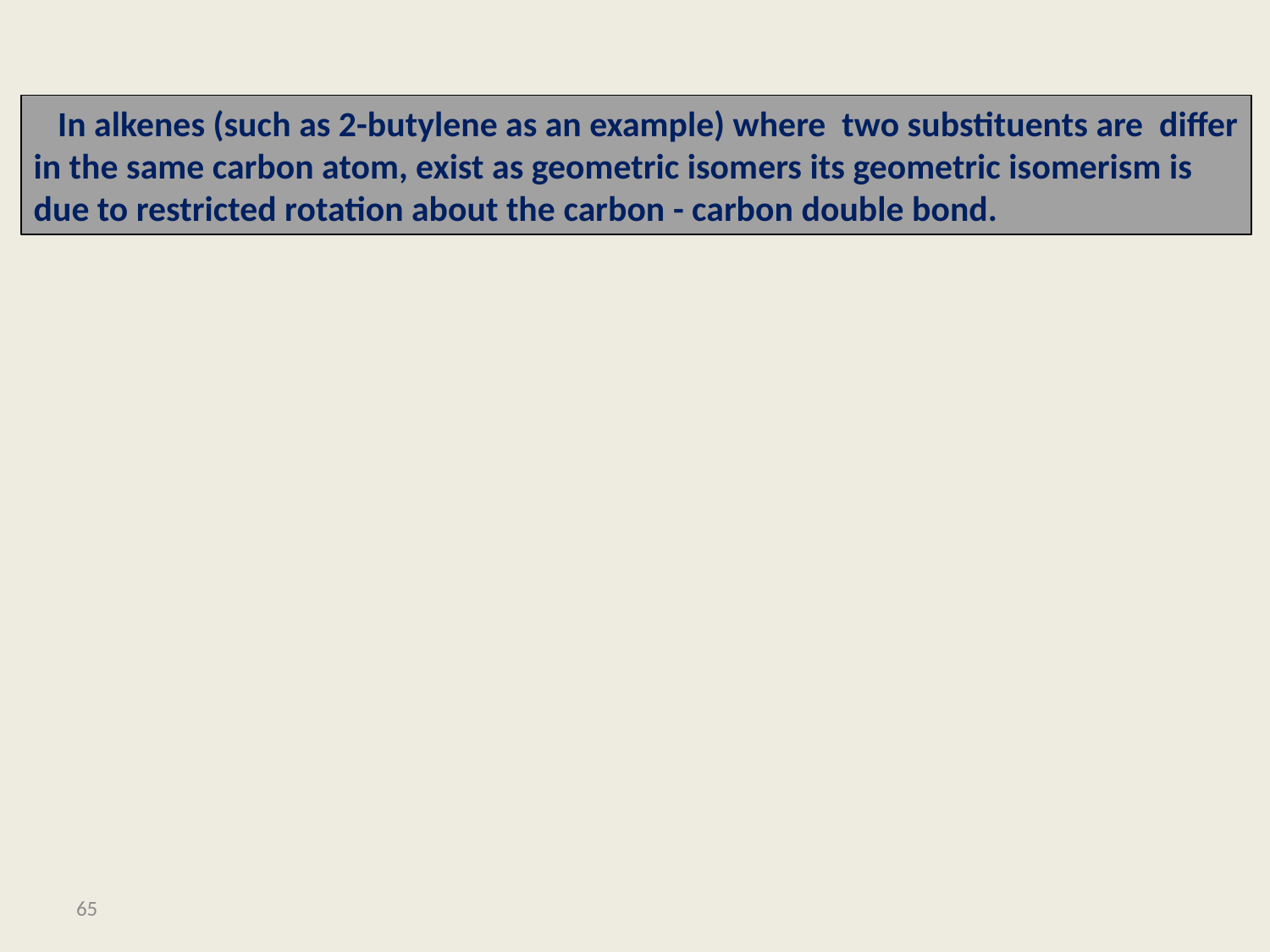

In alkenes (such as 2-butylene as an example) where  two substituents are  differ in the same carbon atom, exist as geometric isomers its geometric isomerism is due to restricted rotation about the carbon - carbon double bond.
65